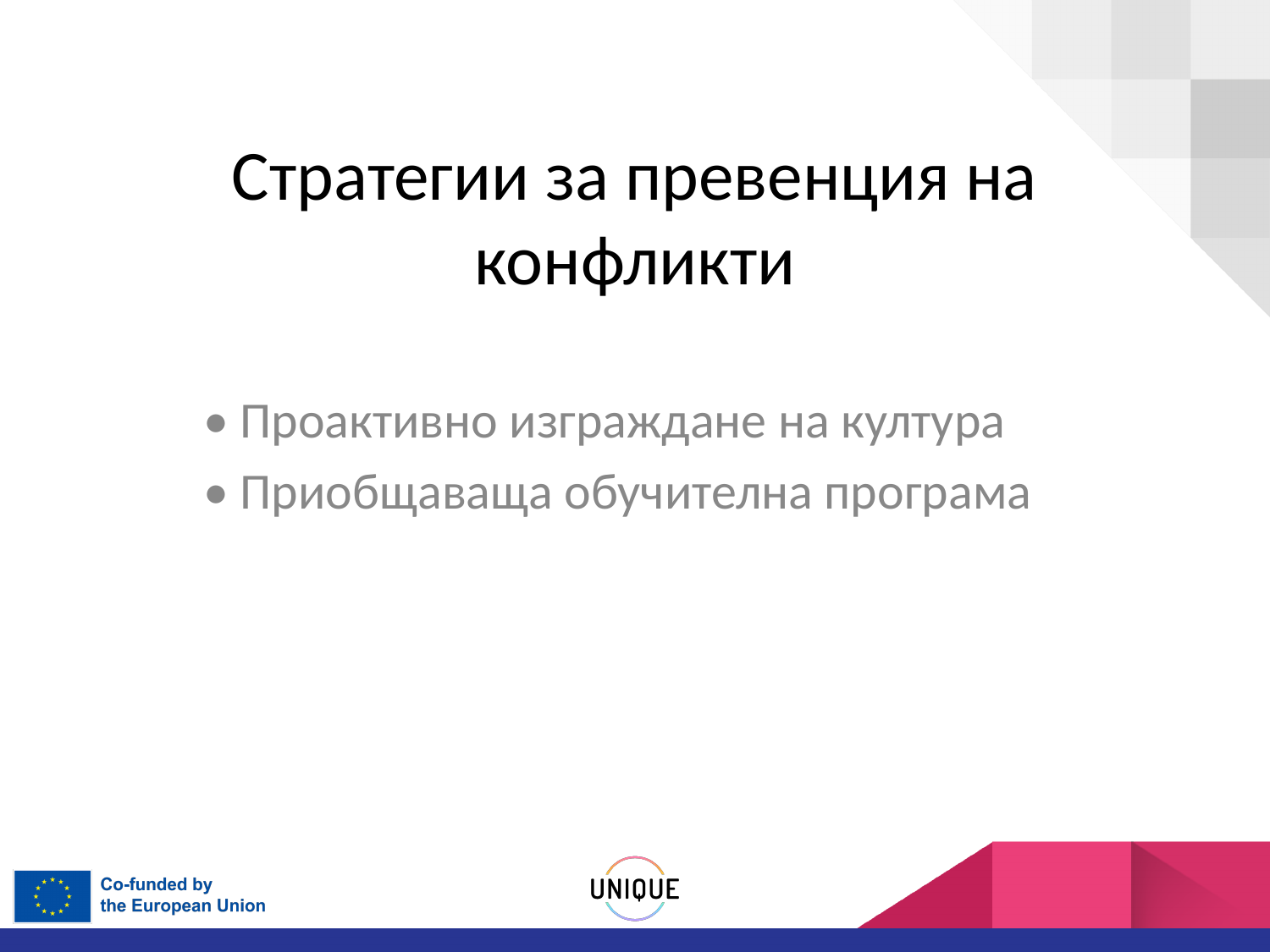

# Стратегии за превенция на конфликти
• Проактивно изграждане на култура
• Приобщаваща обучителна програма